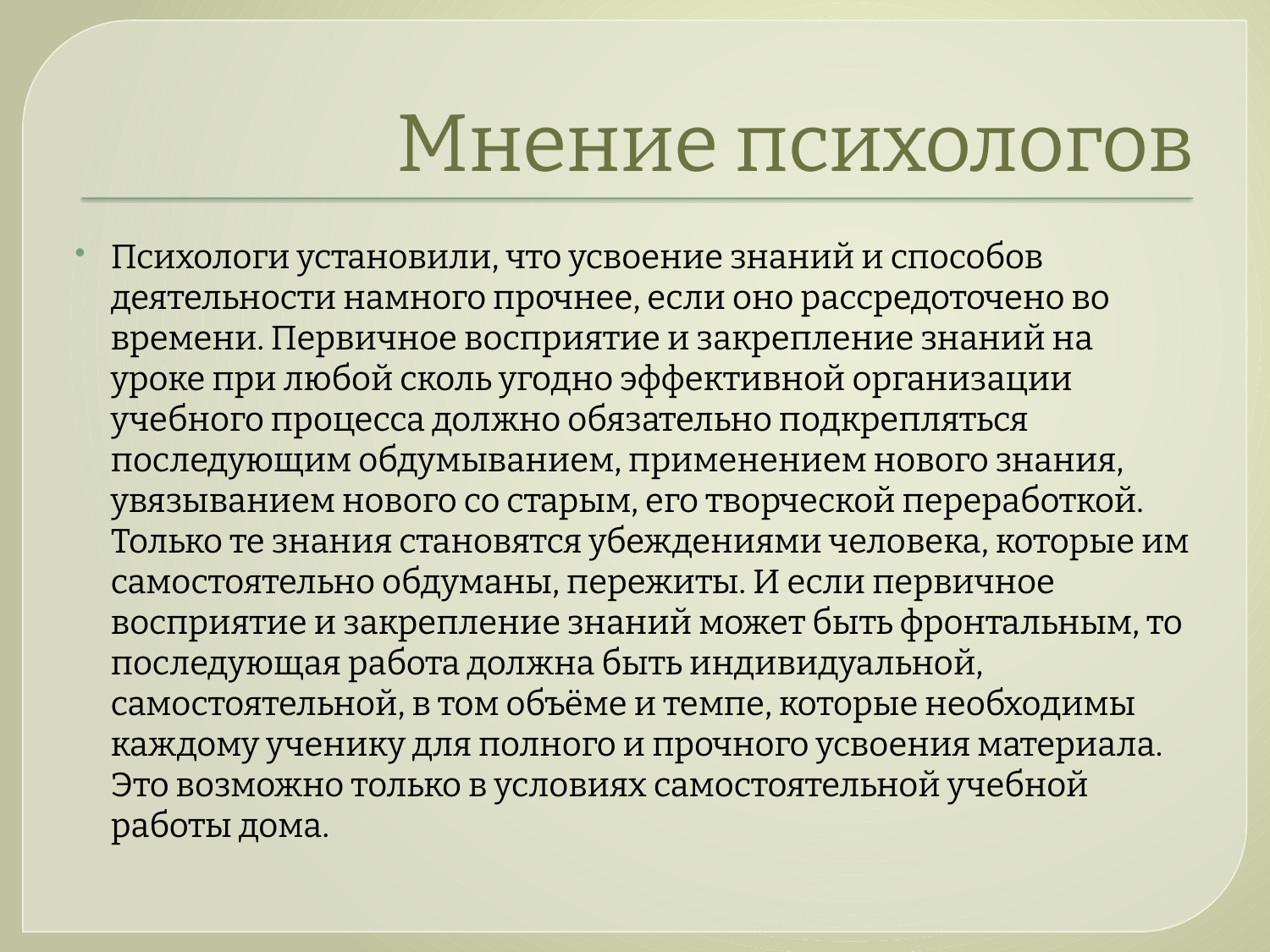

# Мнение психологов
Психологи установили, что усвоение знаний и способов деятельности намного прочнее, если оно рассредоточено во времени. Первичное восприятие и закрепление знаний на уроке при любой сколь угодно эффективной организации учебного процесса должно обязательно подкрепляться последующим обдумыванием, применением нового знания, увязыванием нового со старым, его творческой переработкой. Только те знания становятся убеждениями человека, которые им самостоятельно обдуманы, пережиты. И если первичное восприятие и закрепление знаний может быть фронтальным, то последующая работа должна быть индивидуальной, самостоятельной, в том объёме и темпе, которые необходимы каждому ученику для полного и прочного усвоения материала. Это возможно только в условиях самостоятельной учебной работы дома.